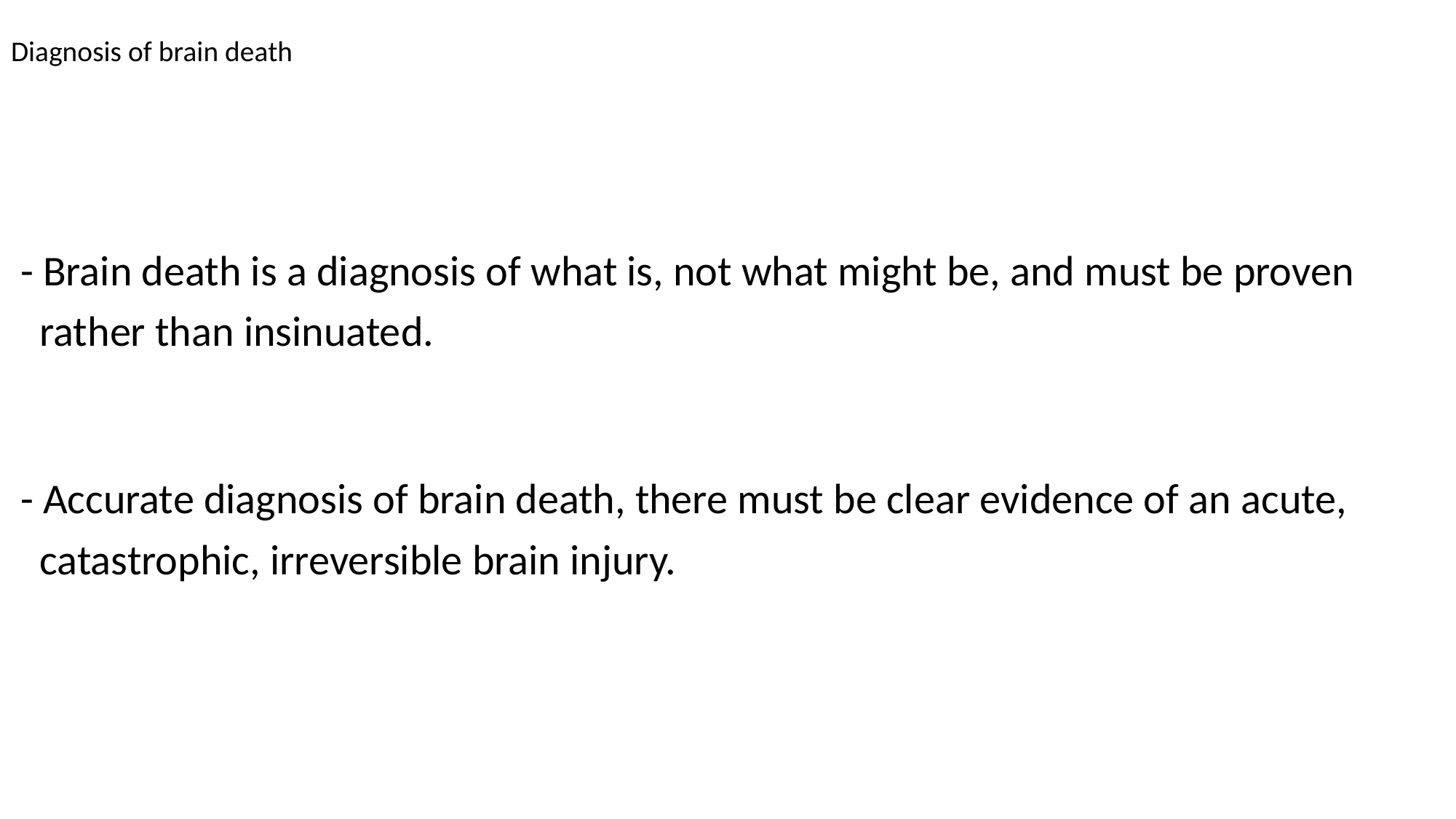

# Diagnosis of brain death

 - Brain death is a diagnosis of what is, not what might be, and must be proven
   rather than insinuated.

 - Accurate diagnosis of brain death, there must be clear evidence of an acute,
   catastrophic, irreversible brain injury.